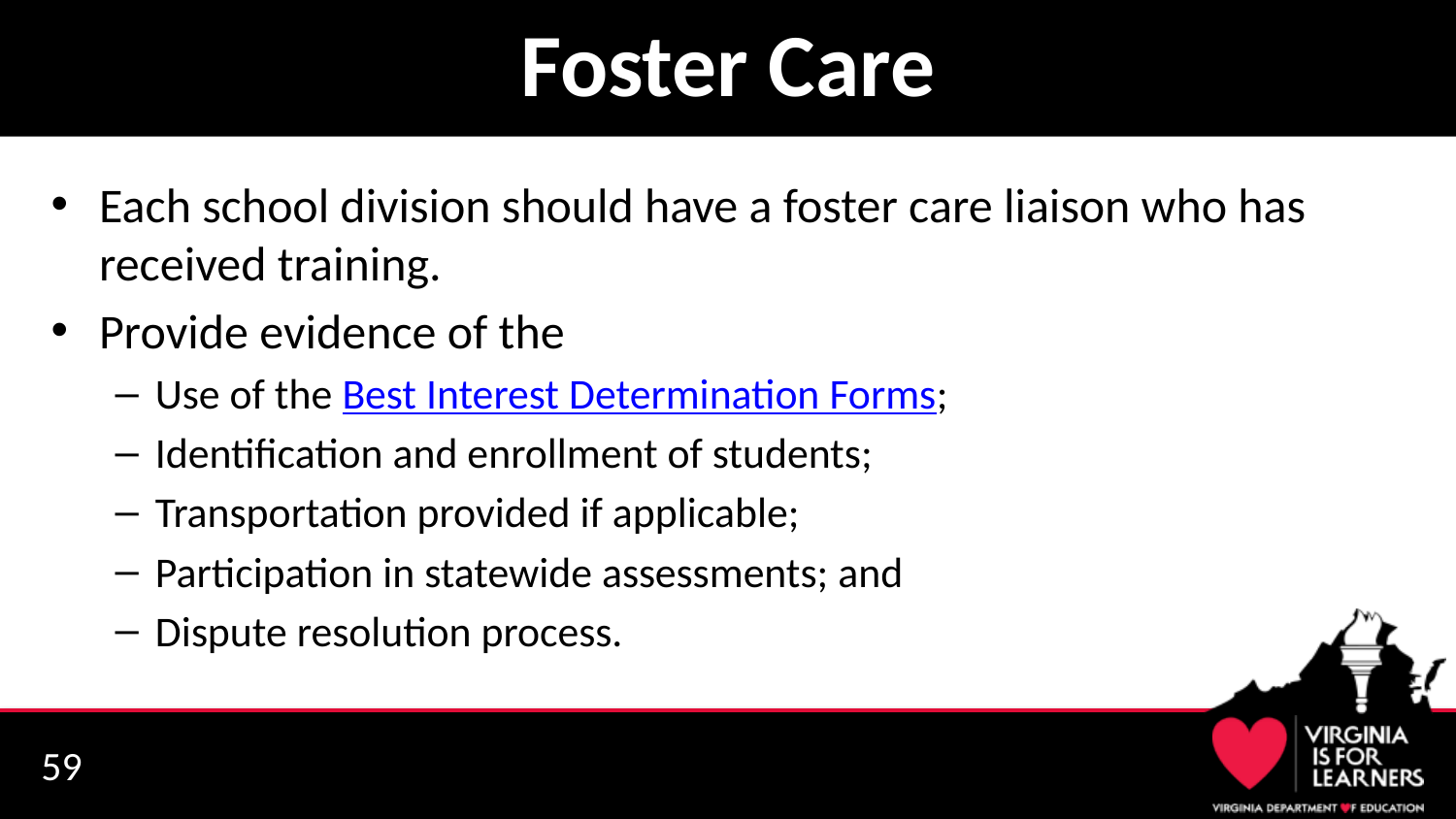

# Foster Care
Each school division should have a foster care liaison who has received training.
Provide evidence of the
Use of the Best Interest Determination Forms;
Identification and enrollment of students;
Transportation provided if applicable;
Participation in statewide assessments; and
Dispute resolution process.